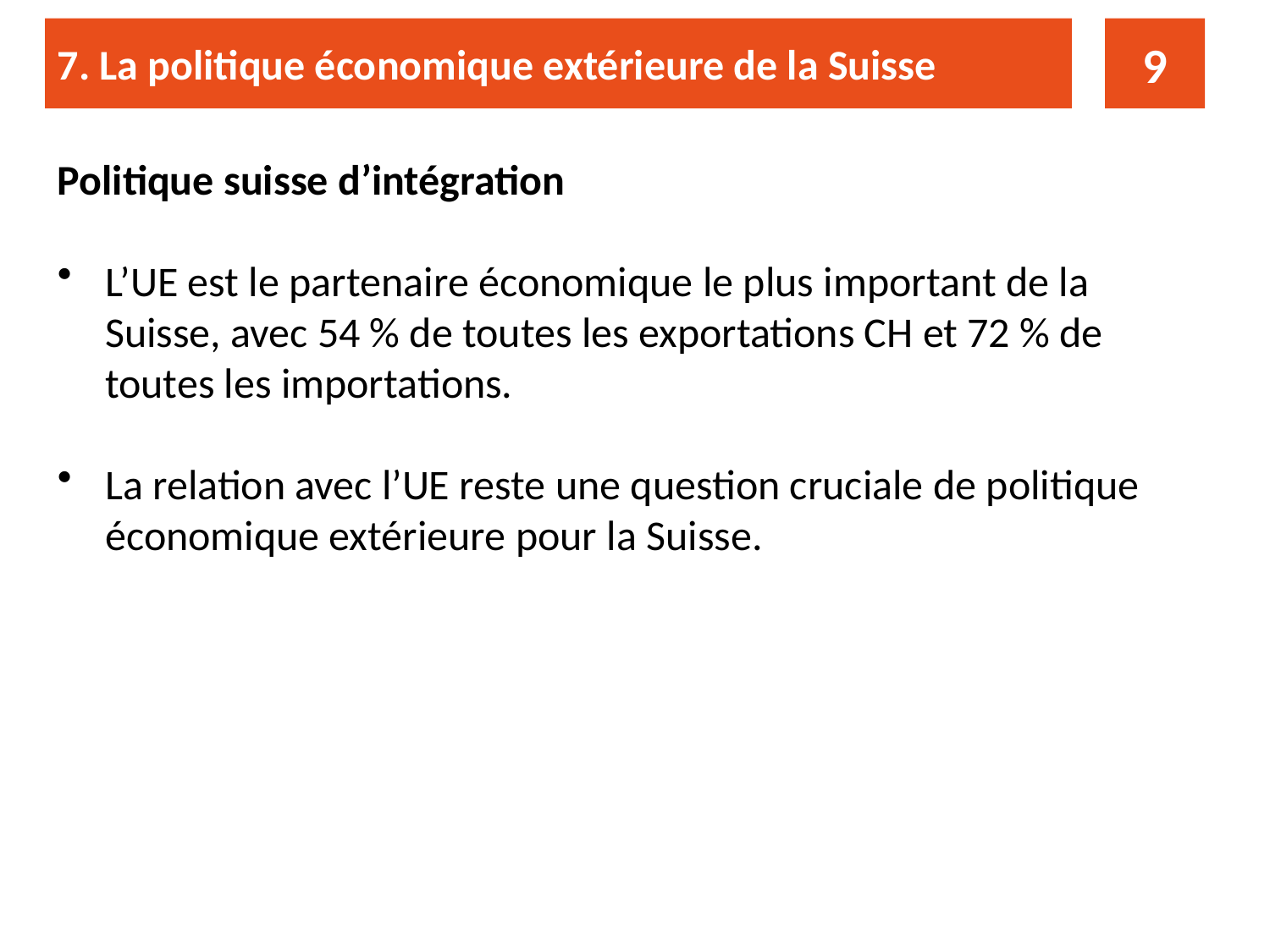

7. La politique économique extérieure de la Suisse
9
Politique suisse d’intégration

L’UE est le partenaire économique le plus important de la Suisse, avec 54 % de toutes les exportations CH et 72 % de toutes les importations.

La relation avec l’UE reste une question cruciale de politique économique extérieure pour la Suisse.